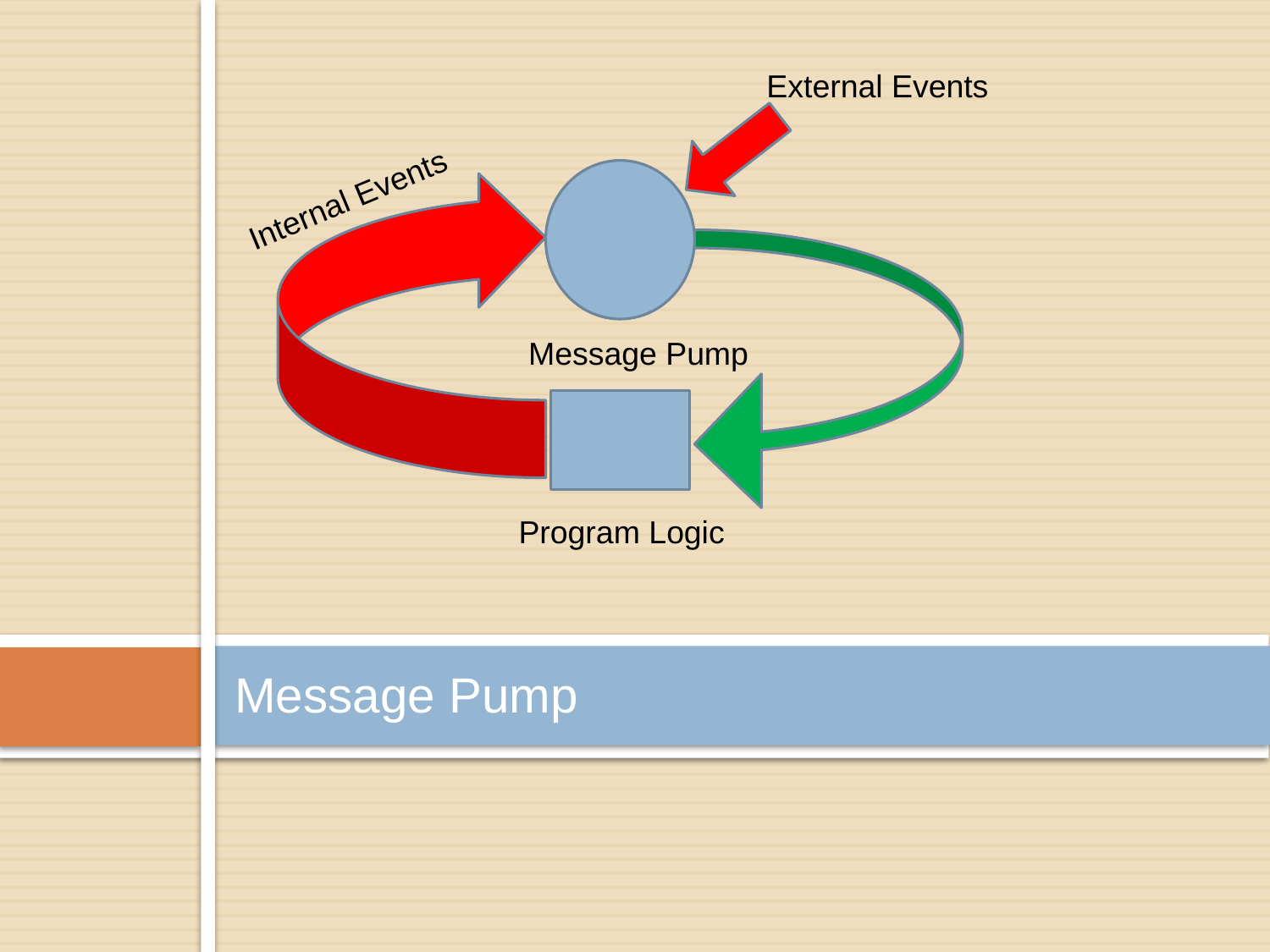

External Events

Internal Events

Message Pump

Program Logic
# Message Pump